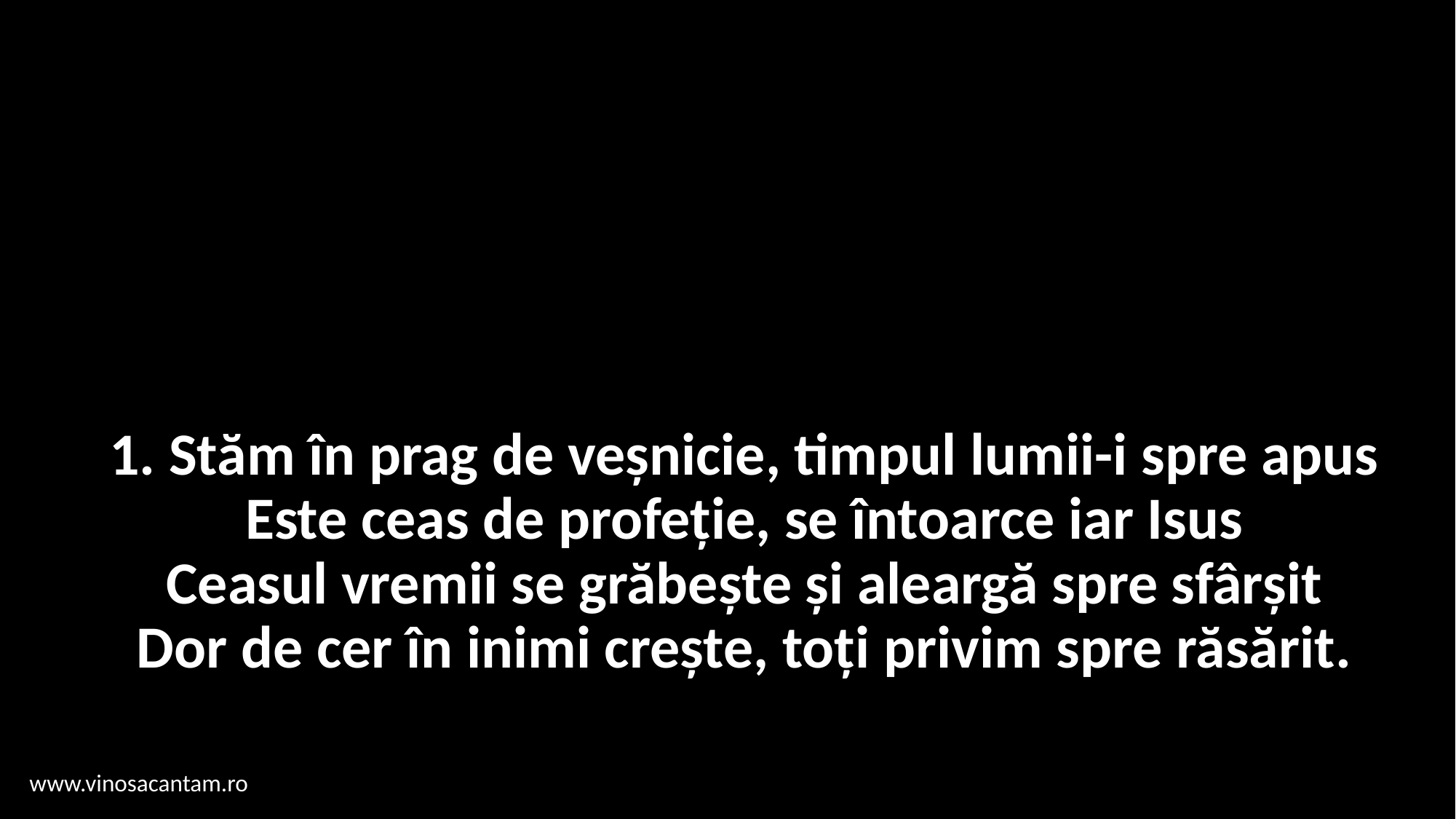

# 1. Stăm în prag de veşnicie, timpul lumii-i spre apus Este ceas de profeţie, se întoarce iar Isus Ceasul vremii se grăbeşte şi aleargă spre sfârşit Dor de cer în inimi creşte, toţi privim spre răsărit.
www.vinosacantam.ro